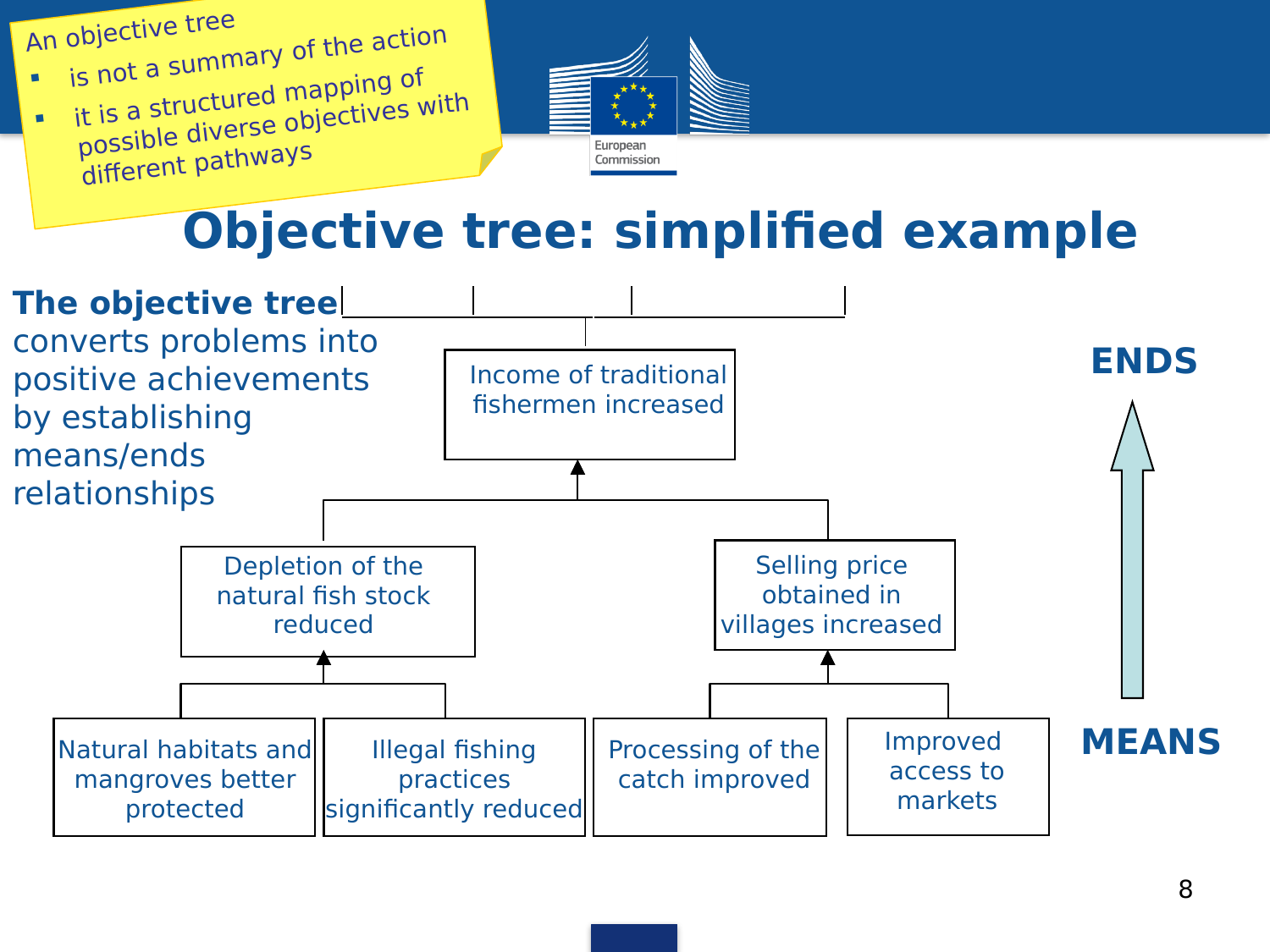

An objective tree
is not a summary of the action
it is a structured mapping of possible diverse objectives with different pathways
Objective tree: simplified example
The objective tree
converts problems into positive achievements by establishing means/ends relationships
ENDS

Income of traditional fishermen increased

Selling price obtained in villages increased
Depletion of the natural fish stock reduced

MEANS
Improved  access to markets
Natural habitats and mangroves better protected
Illegal fishing practices significantly reduced
Processing of the catch improved
8